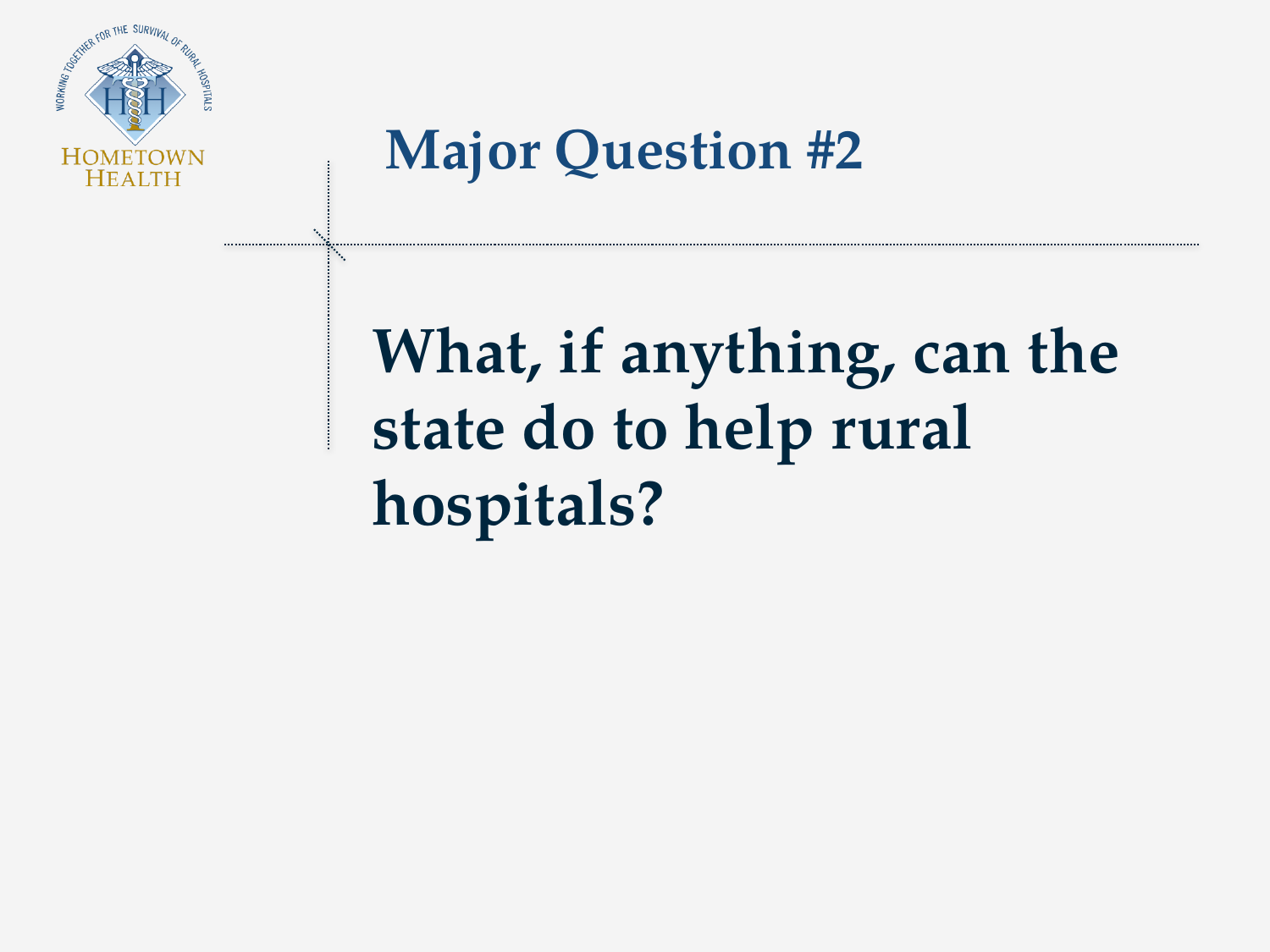

Major Question #2
What, if anything, can the state do to help rural hospitals?